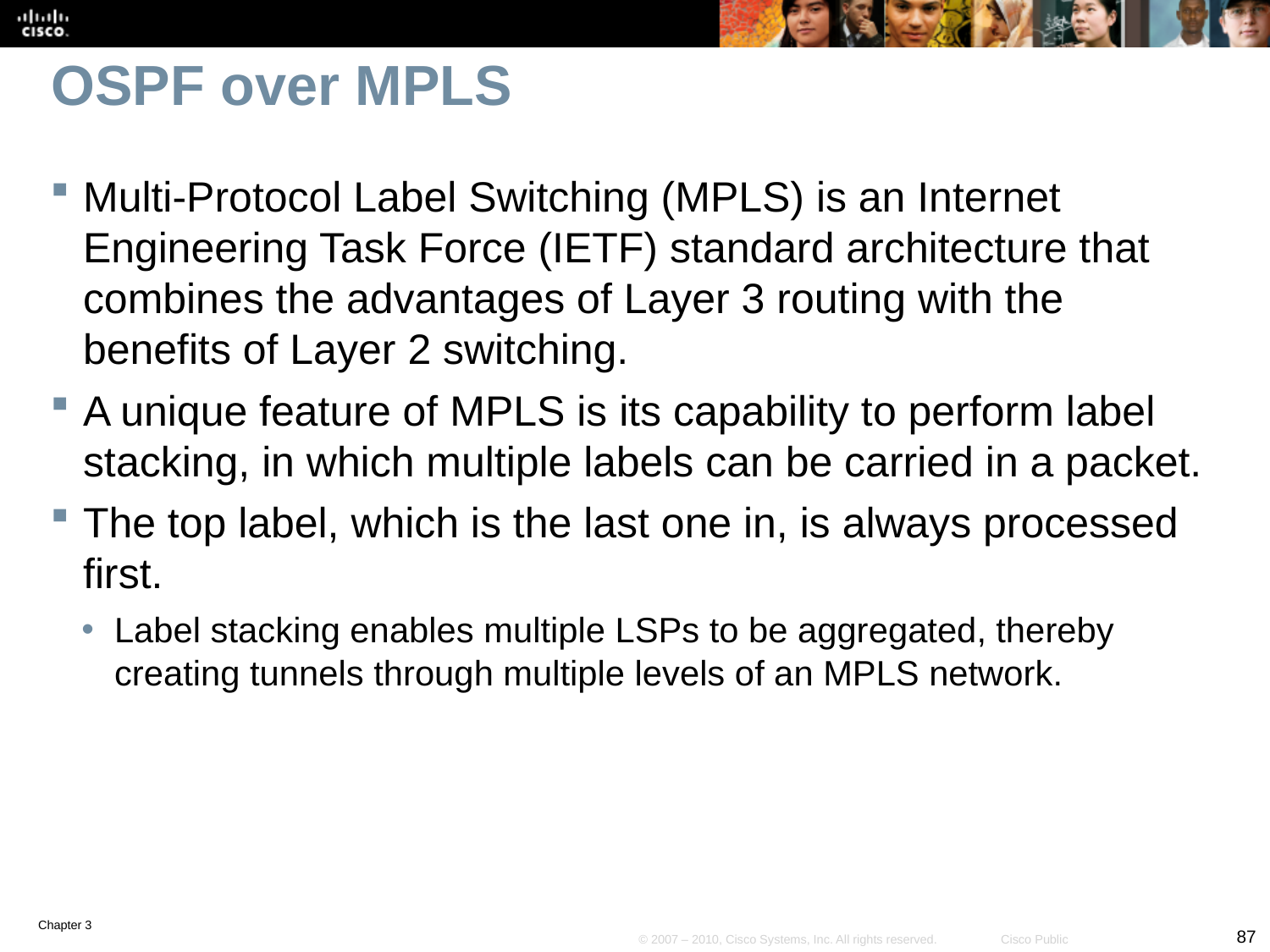

# OSPF over MPLS
Multi-Protocol Label Switching (MPLS) is an Internet Engineering Task Force (IETF) standard architecture that combines the advantages of Layer 3 routing with the benefits of Layer 2 switching.
A unique feature of MPLS is its capability to perform label stacking, in which multiple labels can be carried in a packet.
The top label, which is the last one in, is always processed first.
Label stacking enables multiple LSPs to be aggregated, thereby creating tunnels through multiple levels of an MPLS network.